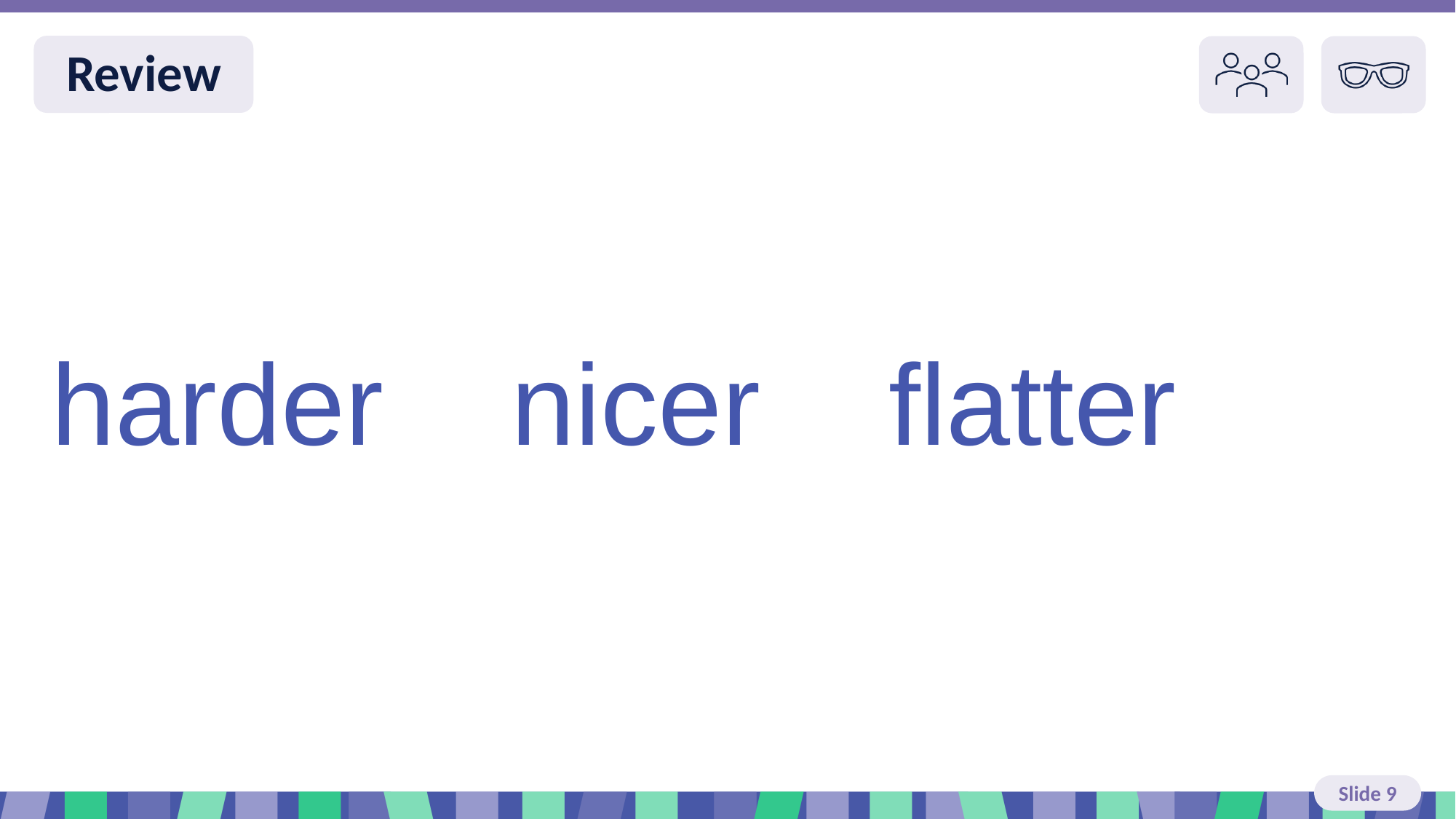

Slide 9 Review You do
harder    nicer    flatter